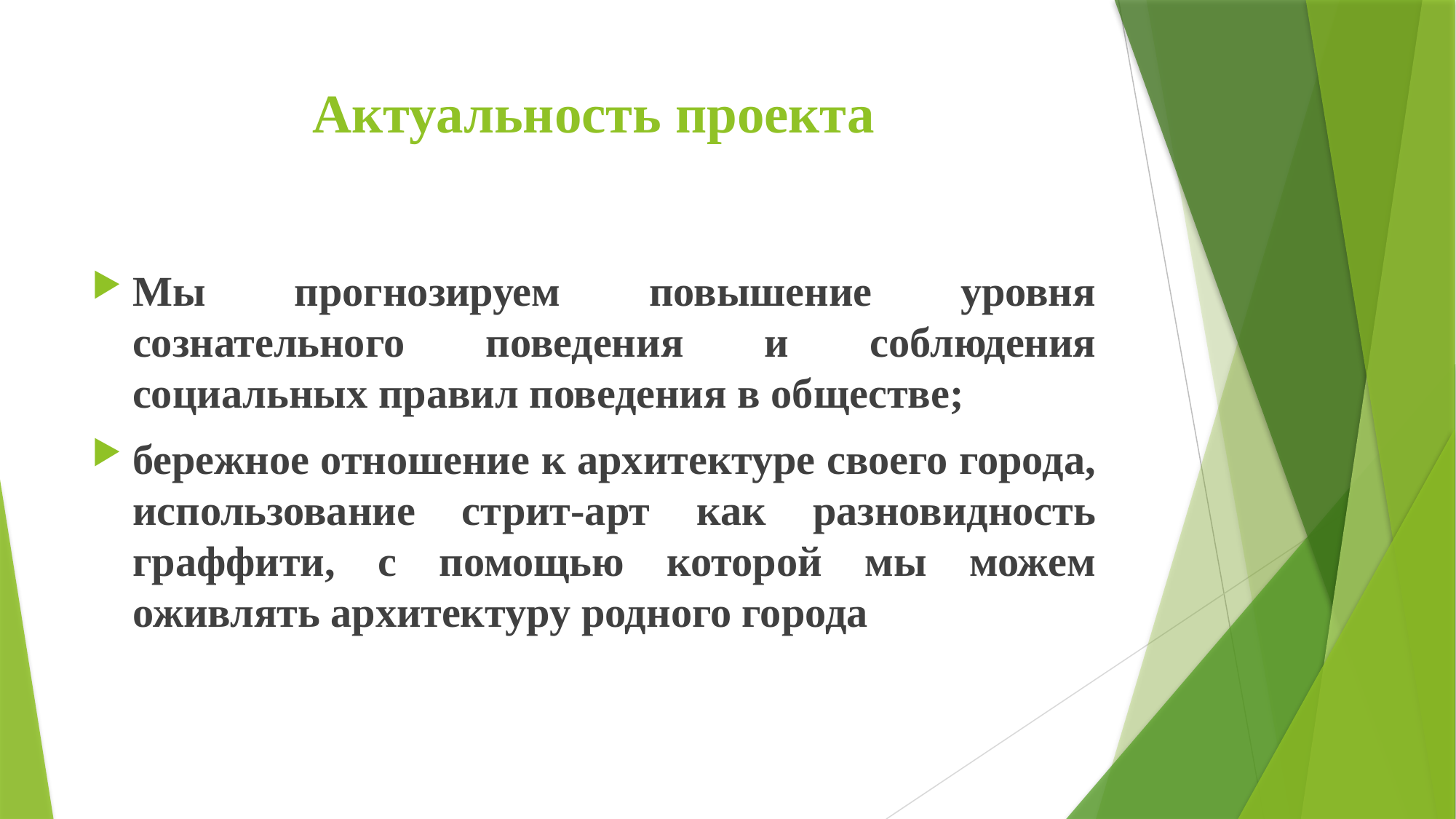

# Актуальность проекта
Мы прогнозируем повышение уровня сознательного поведения и соблюдения социальных правил поведения в обществе;
бережное отношение к архитектуре своего города, использование стрит-арт как разновидность граффити, с помощью которой мы можем оживлять архитектуру родного города